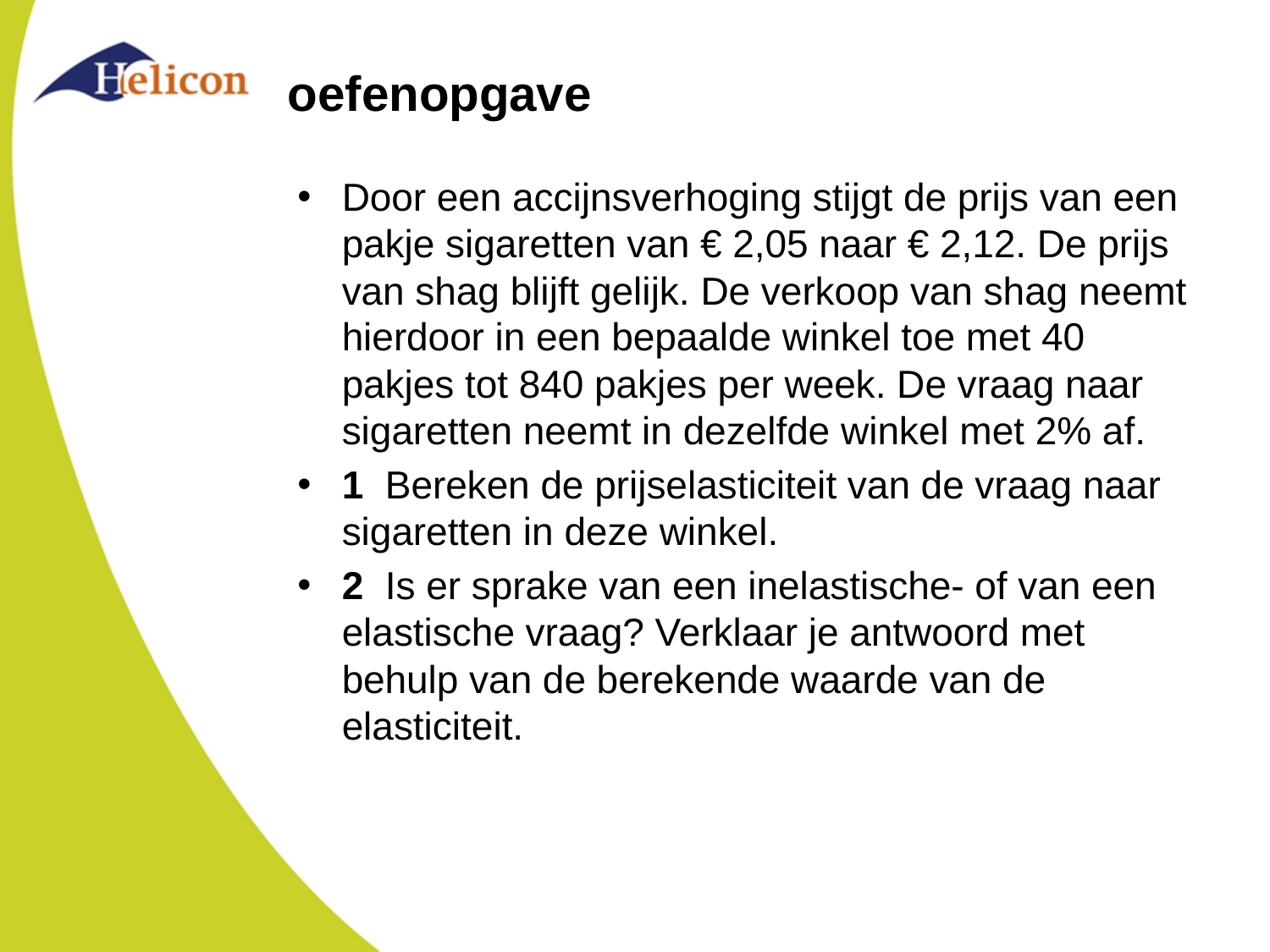

# oefenopgave
Door een accijnsverhoging stijgt de prijs van een pakje sigaretten van € 2,05 naar € 2,12. De prijs van shag blijft gelijk. De verkoop van shag neemt hierdoor in een bepaalde winkel toe met 40 pakjes tot 840 pakjes per week. De vraag naar sigaretten neemt in dezelfde winkel met 2% af.
1  Bereken de prijselasticiteit van de vraag naar sigaretten in deze winkel.
2  Is er sprake van een inelastische- of van een elastische vraag? Verklaar je antwoord met behulp van de berekende waarde van de elasticiteit.